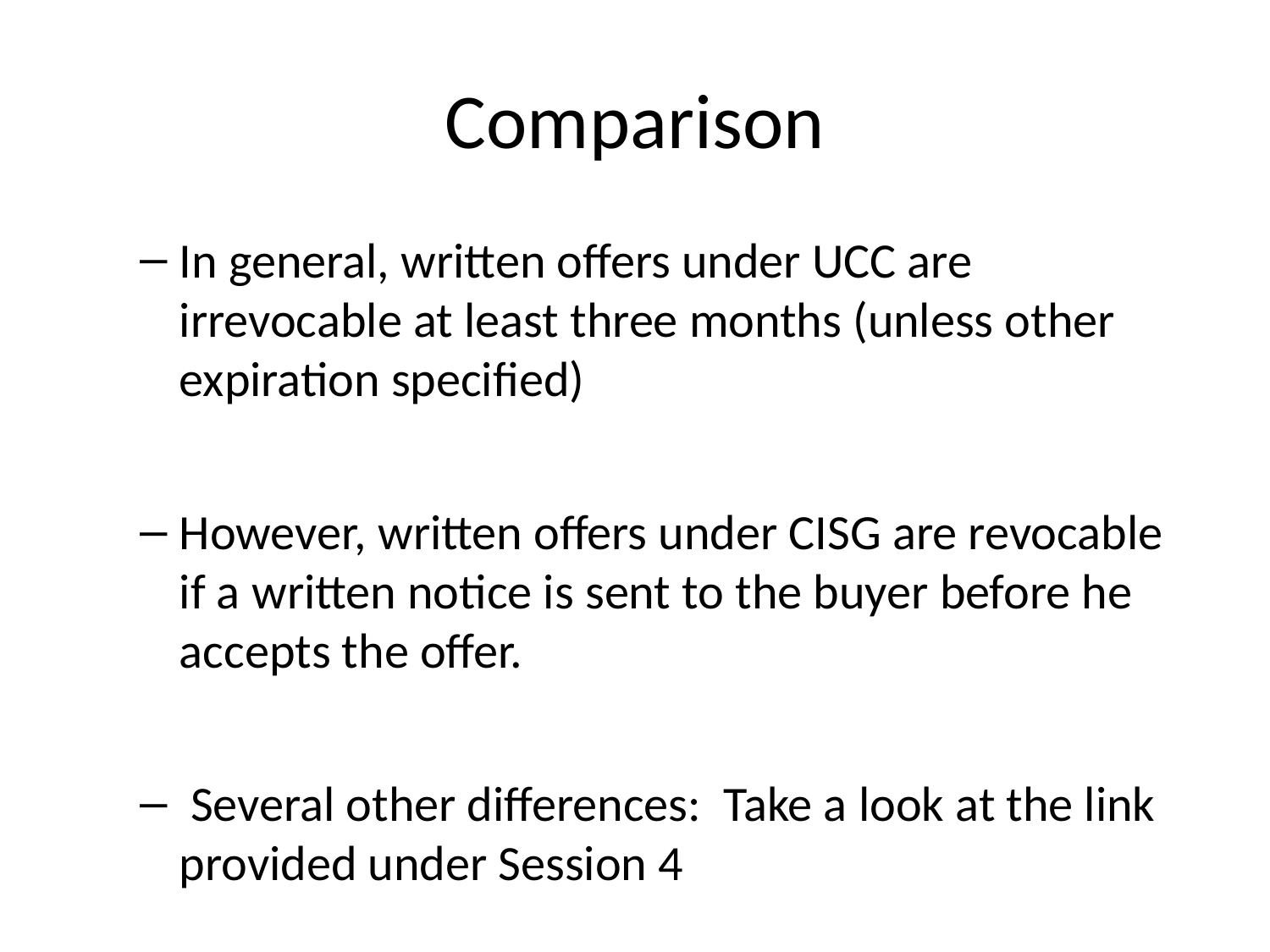

# Comparison
In general, written offers under UCC are irrevocable at least three months (unless other expiration specified)

However, written offers under CISG are revocable if a written notice is sent to the buyer before he accepts the offer.

 Several other differences:  Take a look at the link provided under Session 4